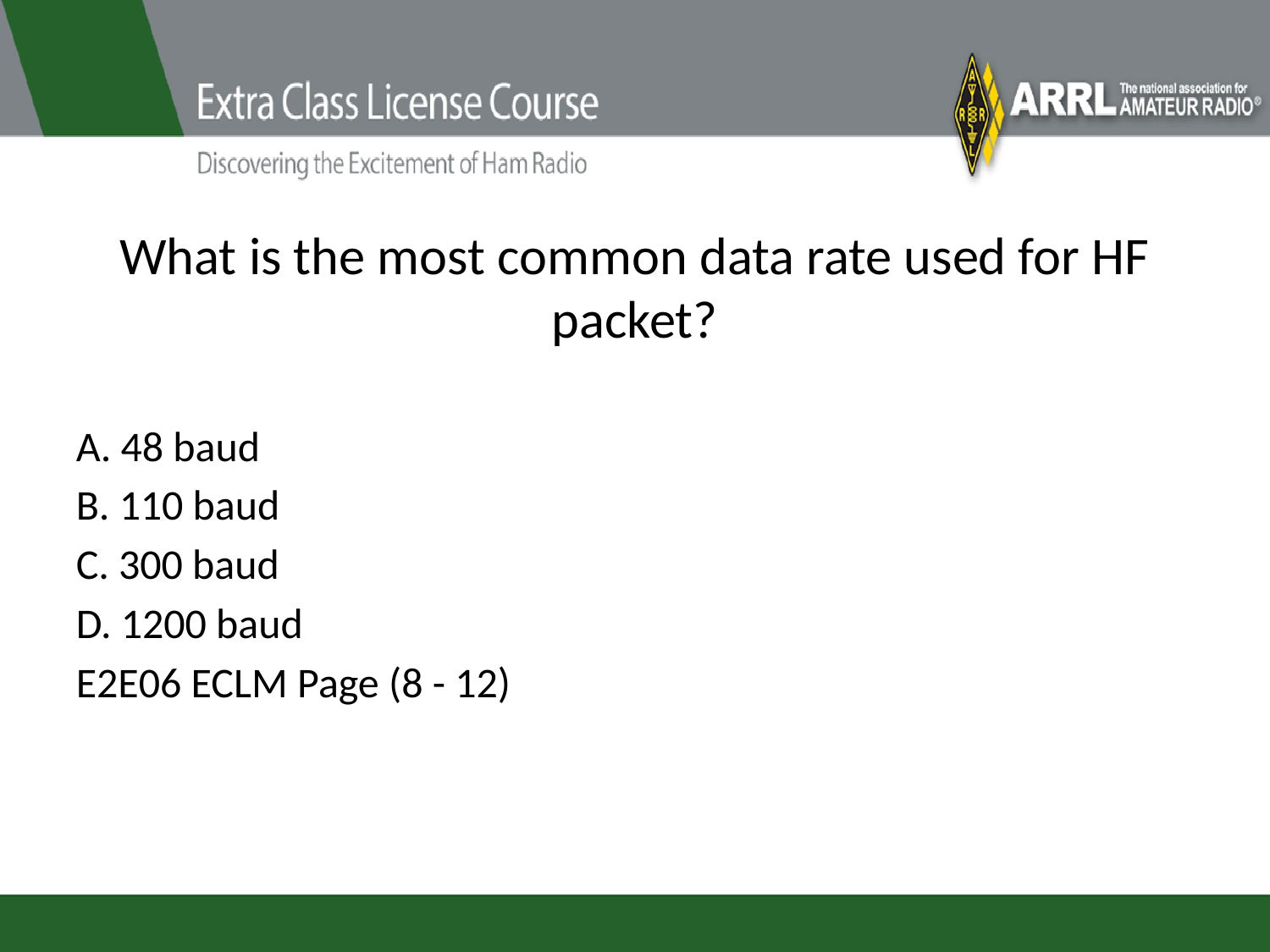

# What is the most common data rate used for HF packet?
A. 48 baud
B. 110 baud
C. 300 baud
D. 1200 baud
E2E06 ECLM Page (8 - 12)